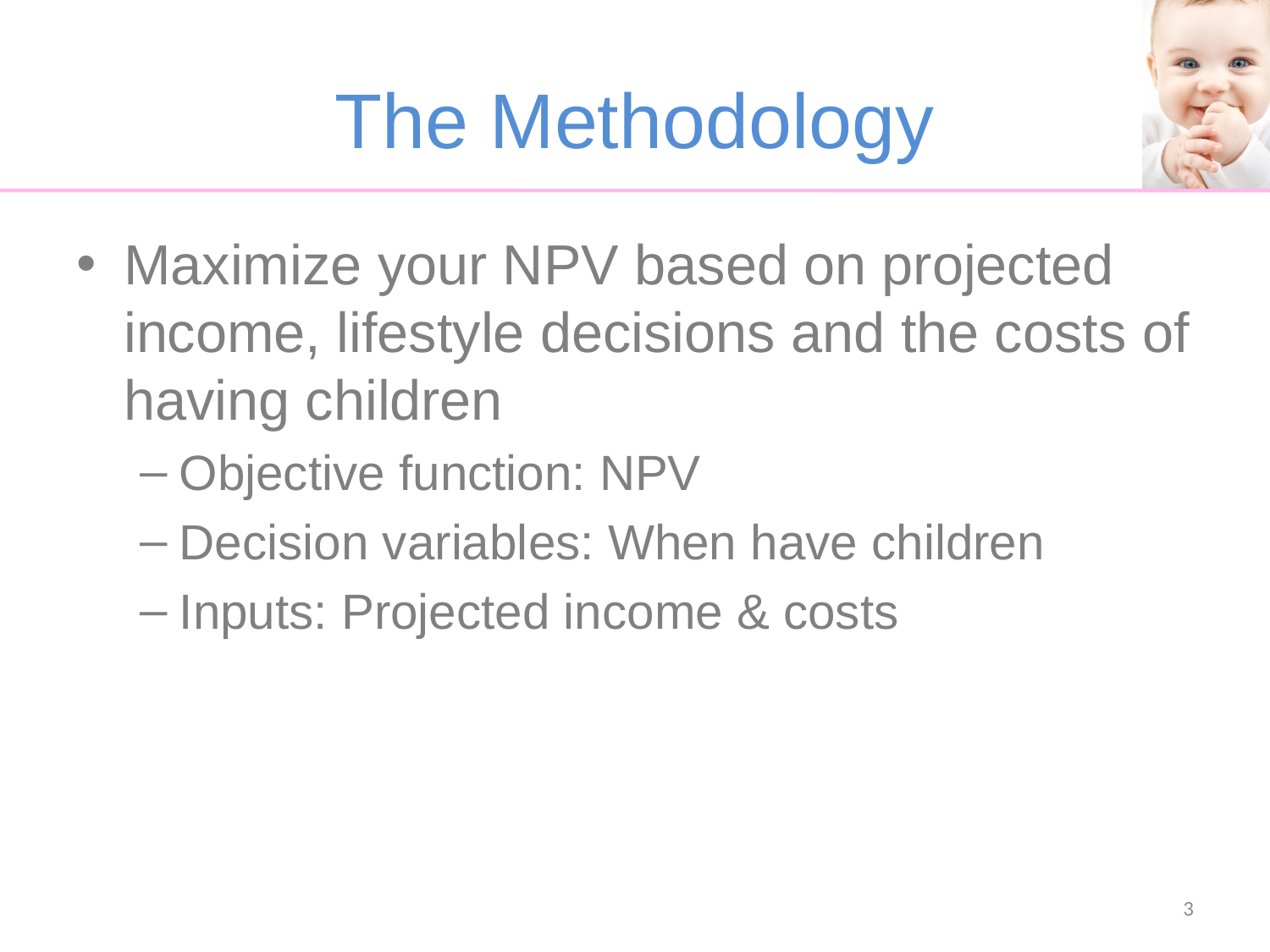

# The Methodology
Maximize your NPV based on projected income, lifestyle decisions and the costs of having children
Objective function: NPV
Decision variables: When have children
Inputs: Projected income & costs

3